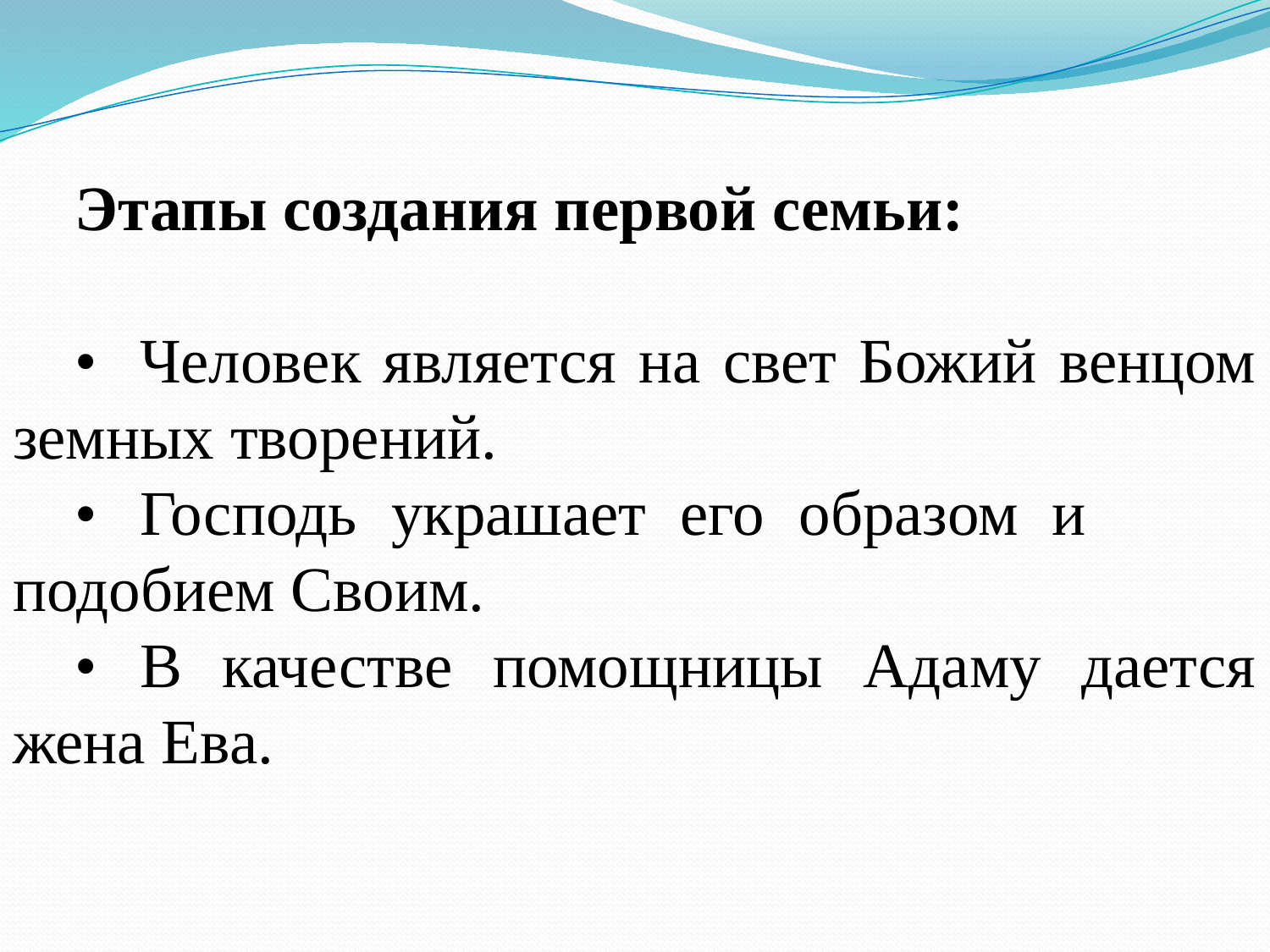

Этапы создания первой семьи:

•	Человек является на свет Божий венцом земных творений.
•	Господь украшает его образом и      подобием Своим.
•	В качестве помощницы Адаму дается жена Ева.